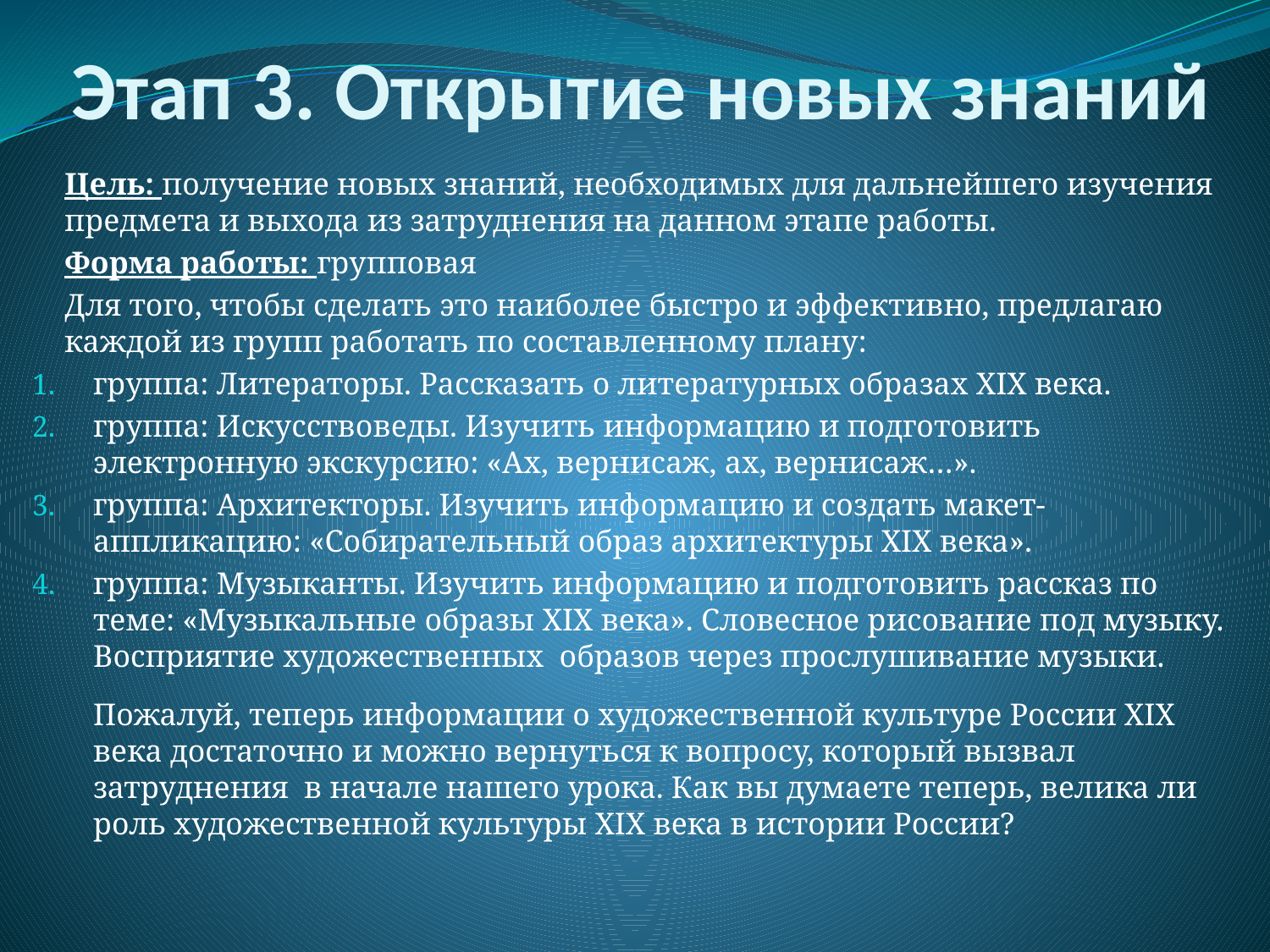

# Этап 3. Открытие новых знаний
	Цель: получение новых знаний, необходимых для дальнейшего изучения предмета и выхода из затруднения на данном этапе работы.
	Форма работы: групповая
	Для того, чтобы сделать это наиболее быстро и эффективно, предлагаю каждой из групп работать по составленному плану:
группа: Литераторы. Рассказать о литературных образах XIX века.
группа: Искусствоведы. Изучить информацию и подготовить электронную экскурсию: «Ах, вернисаж, ах, вернисаж…».
группа: Архитекторы. Изучить информацию и создать макет-аппликацию: «Собирательный образ архитектуры XIX века».
группа: Музыканты. Изучить информацию и подготовить рассказ по теме: «Музыкальные образы XIX века». Словесное рисование под музыку. Восприятие художественных  образов через прослушивание музыки.

	Пожалуй, теперь информации о художественной культуре России XIX века достаточно и можно вернуться к вопросу, который вызвал затруднения  в начале нашего урока. Как вы думаете теперь, велика ли роль художественной культуры XIX века в истории России?